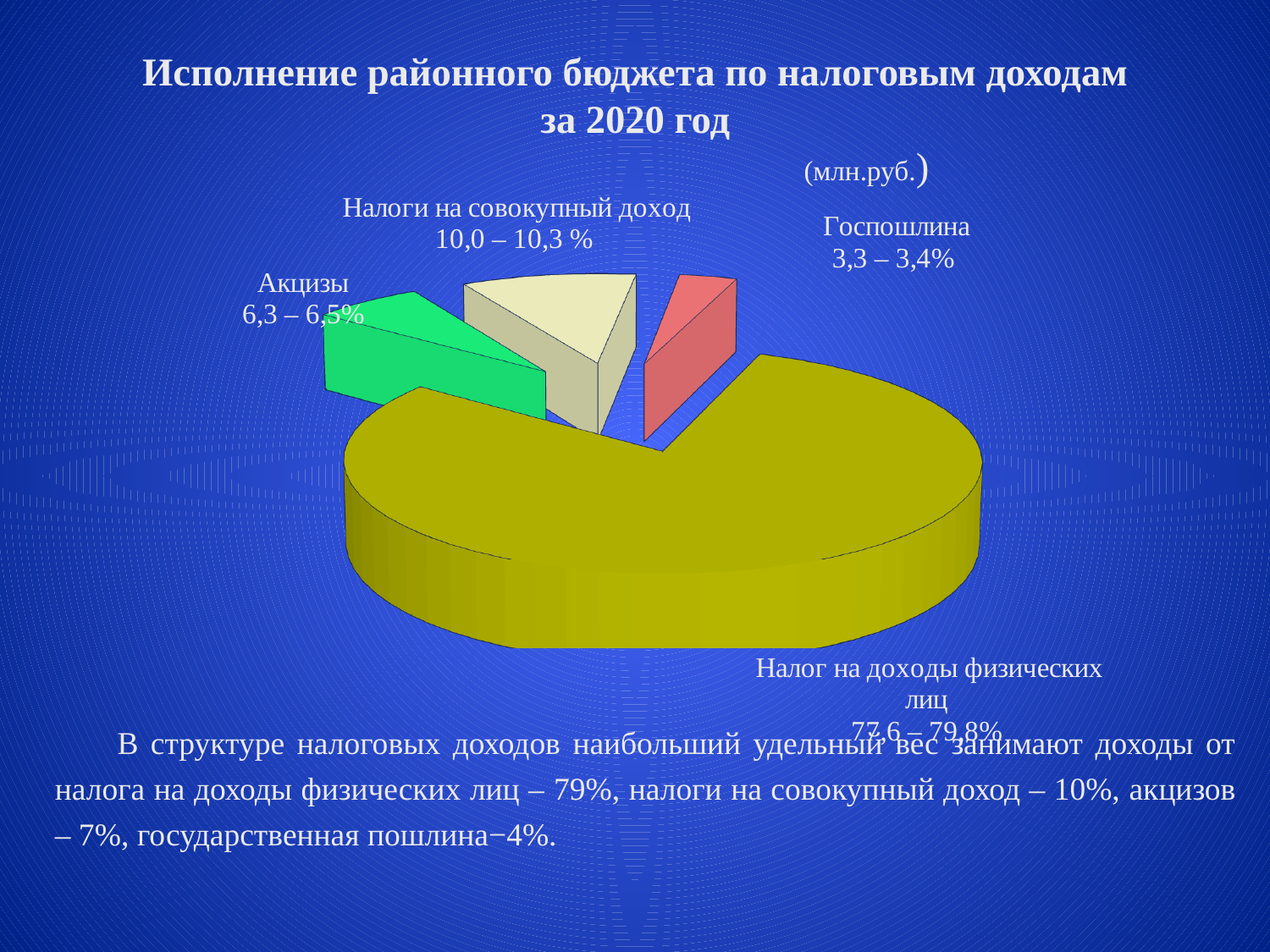

# Исполнение районного бюджета по налоговым доходам за 2020 год (млн.руб.)

[unsupported chart]

В структуре налоговых доходов наибольший удельный вес занимают доходы от налога на доходы физических лиц – 79%, налоги на совокупный доход – 10%, акцизов – 7%, государственная пошлина−4%.